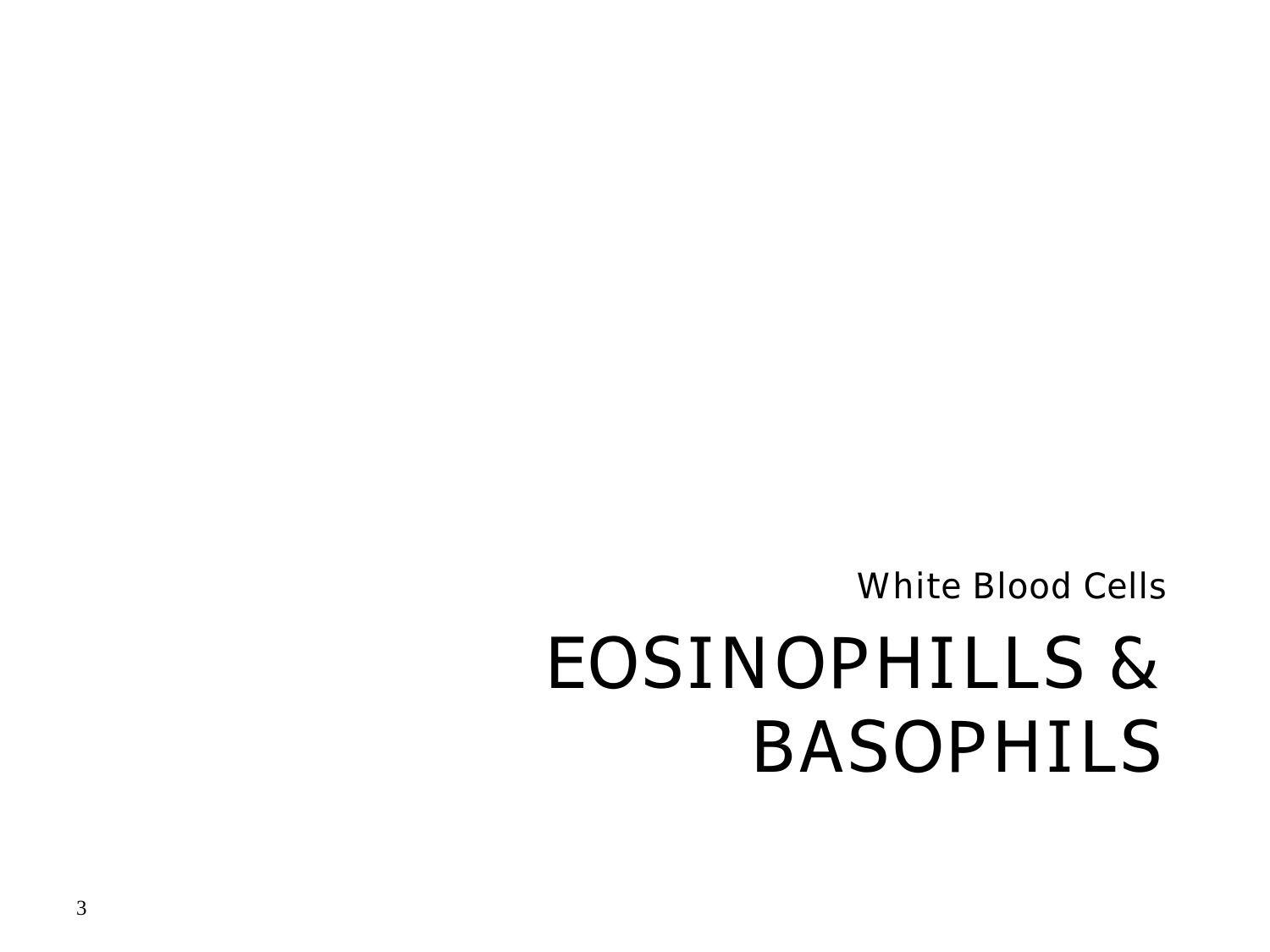

White Blood Cells
EOSINOPHILLS &
BASOPHILS
3